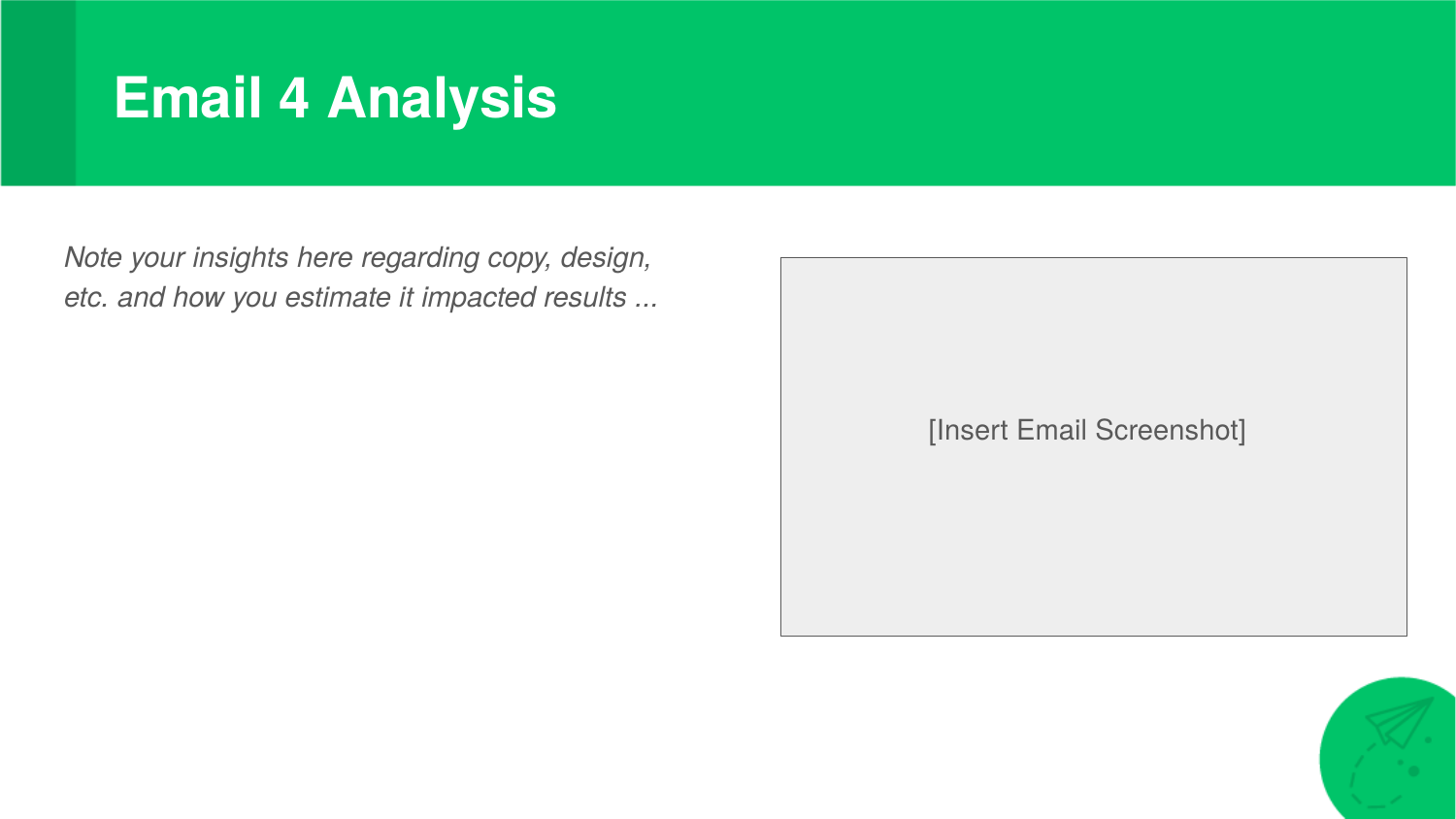

# Email 4 Analysis

[Insert Email Screenshot]
Note your insights here regarding copy, design, etc. and how you estimate it impacted results ...